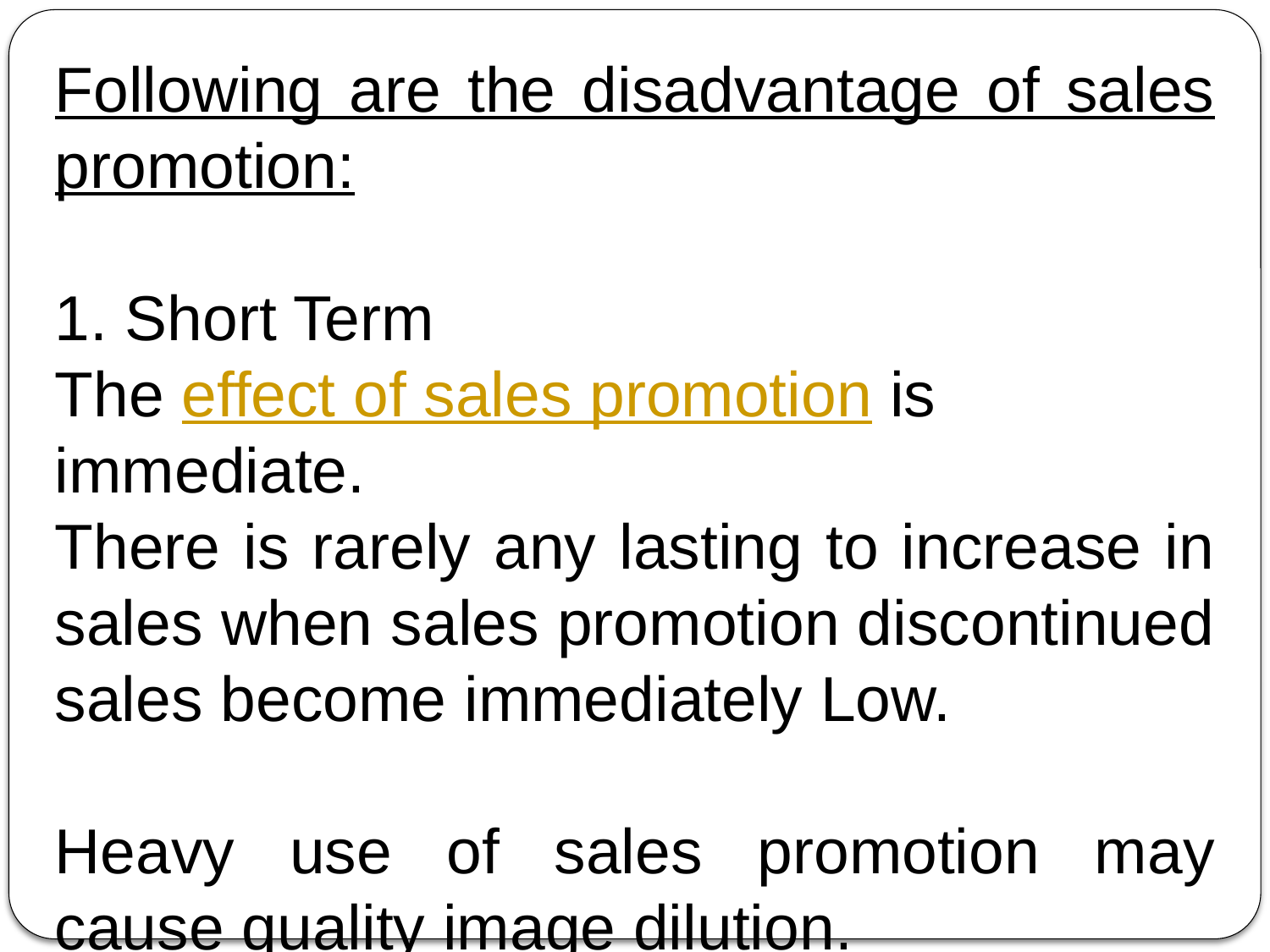

Following are the disadvantage of sales promotion:

1. Short Term
The effect of sales promotion is immediate.
There is rarely any lasting to increase in sales when sales promotion discontinued sales become immediately Low.

Heavy use of sales promotion may cause quality image dilution.